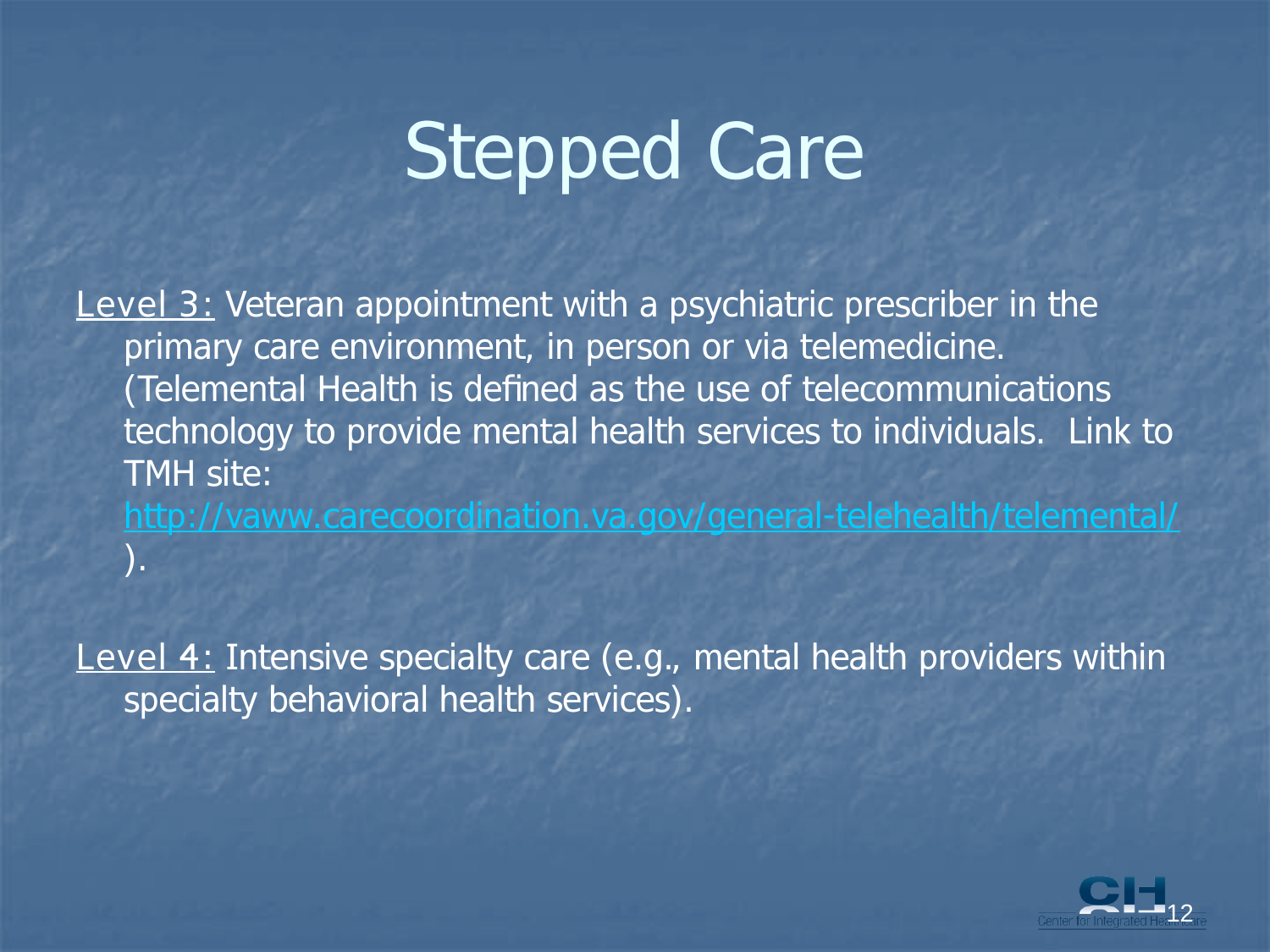

# Stepped Care
Level 3: Veteran appointment with a psychiatric prescriber in the primary care environment, in person or via telemedicine. (Telemental Health is defined as the use of telecommunications technology to provide mental health services to individuals.  Link to TMH site: http://vaww.carecoordination.va.gov/general-telehealth/telemental/).

Level 4: Intensive specialty care (e.g., mental health providers within specialty behavioral health services).

12